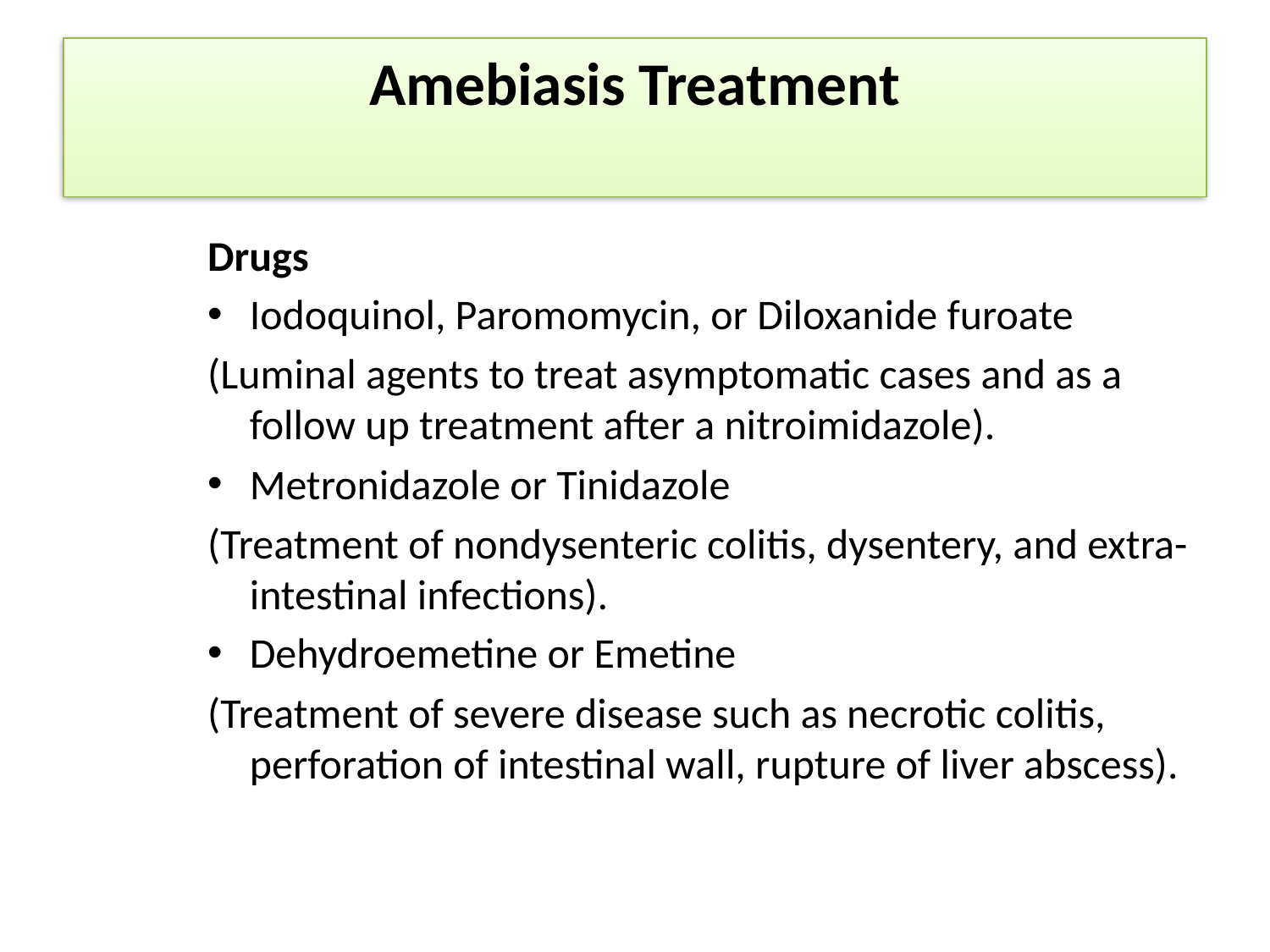

# Amebiasis Treatment
Drugs
Iodoquinol, Paromomycin, or Diloxanide furoate
(Luminal agents to treat asymptomatic cases and as a follow up treatment after a nitroimidazole).
Metronidazole or Tinidazole
(Treatment of nondysenteric colitis, dysentery, and extra-intestinal infections).
Dehydroemetine or Emetine
(Treatment of severe disease such as necrotic colitis, perforation of intestinal wall, rupture of liver abscess).